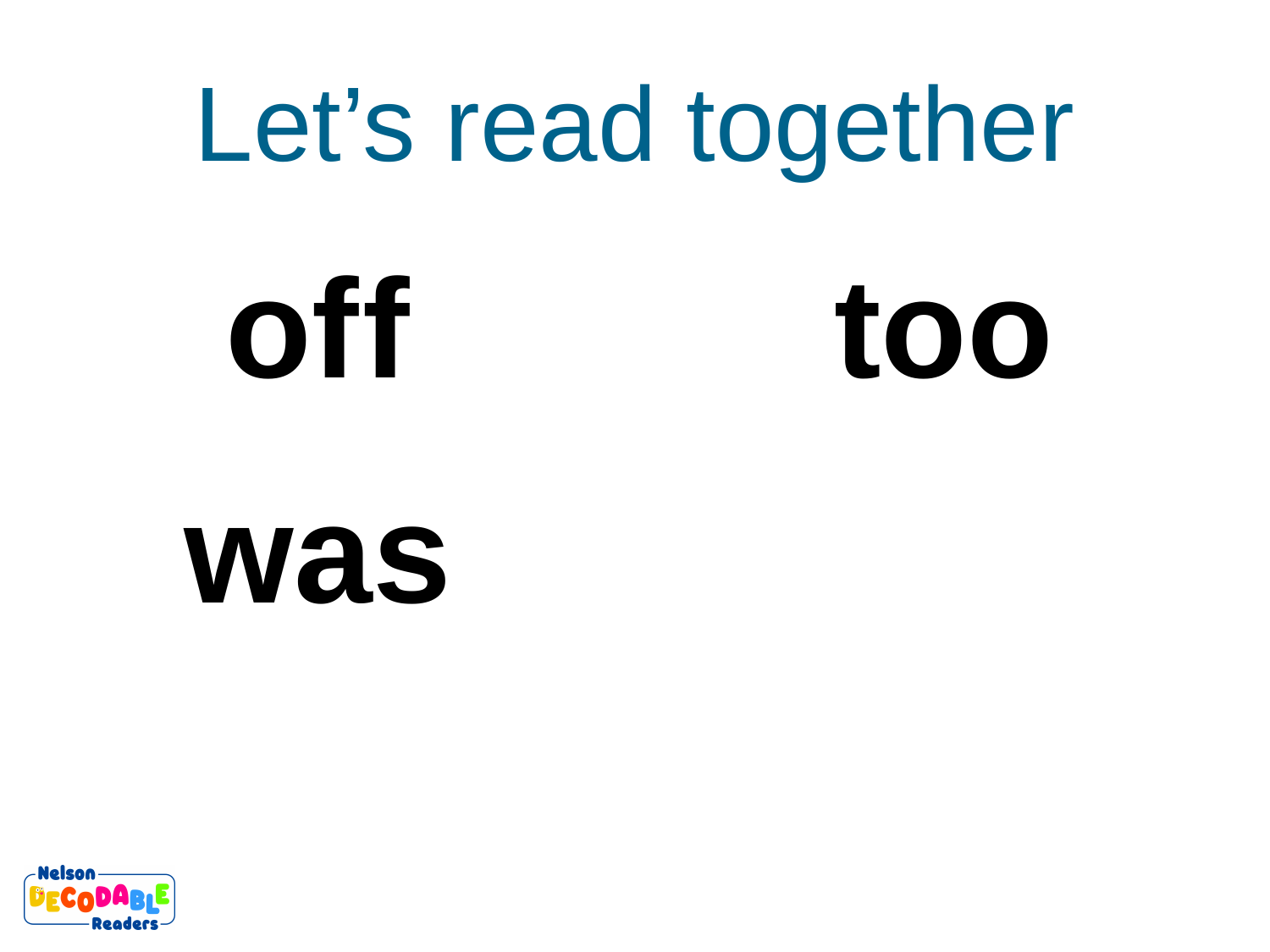

Let’s read together
of f
too
was